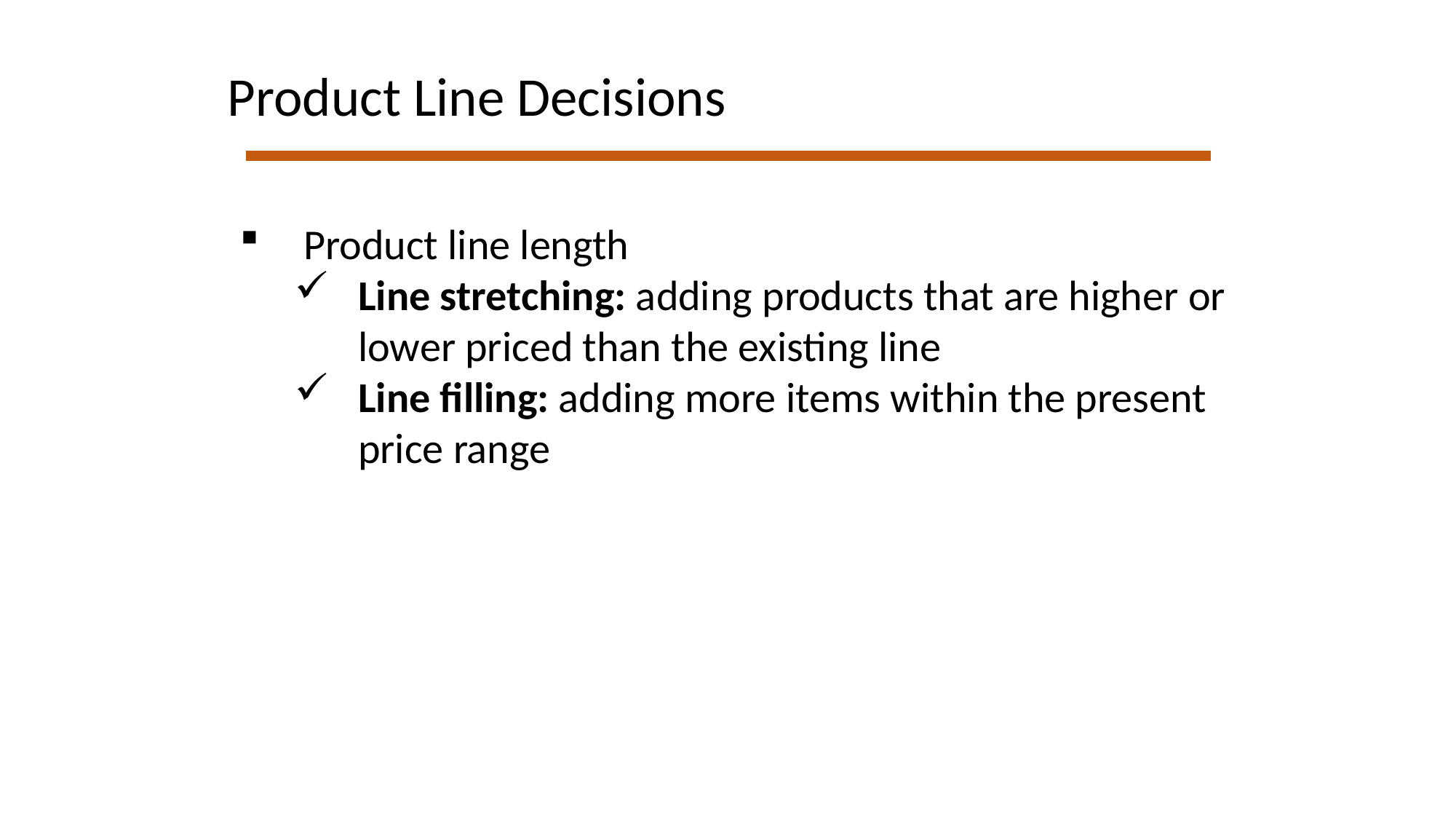

# Product Line Decisions

Product line length
Line stretching: adding products that are higher or lower priced than the existing line
Line filling: adding more items within the present price range